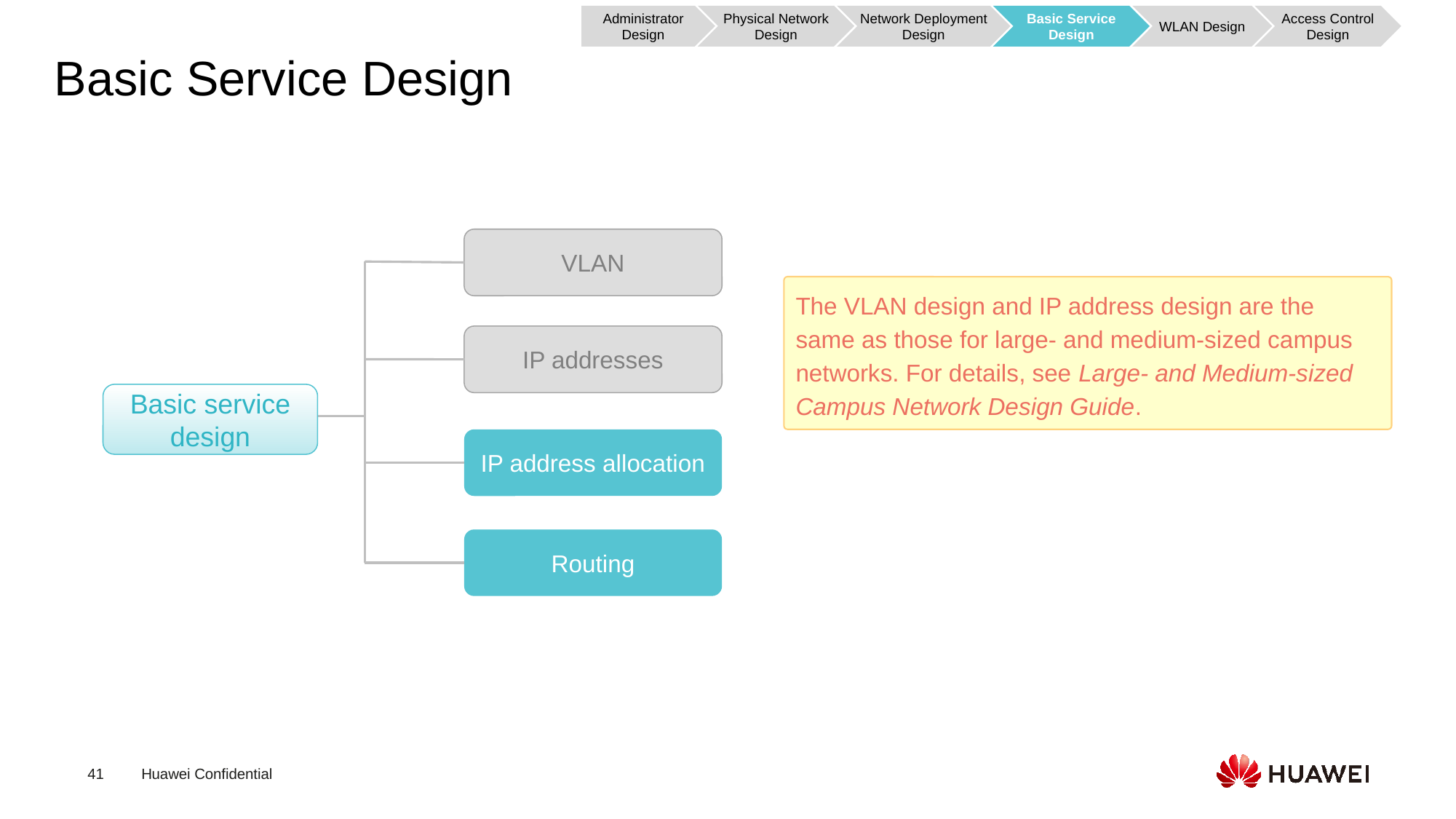

Administrator Design
Physical Network Design
Network Deployment Design
Basic Service Design
WLAN Design
Access Control Design
# Basic Service Design
VLAN
The VLAN design and IP address design are the same as those for large- and medium-sized campus networks. For details, see Large- and Medium-sized Campus Network Design Guide.
IP addresses
Basic service design
IP address allocation
Routing